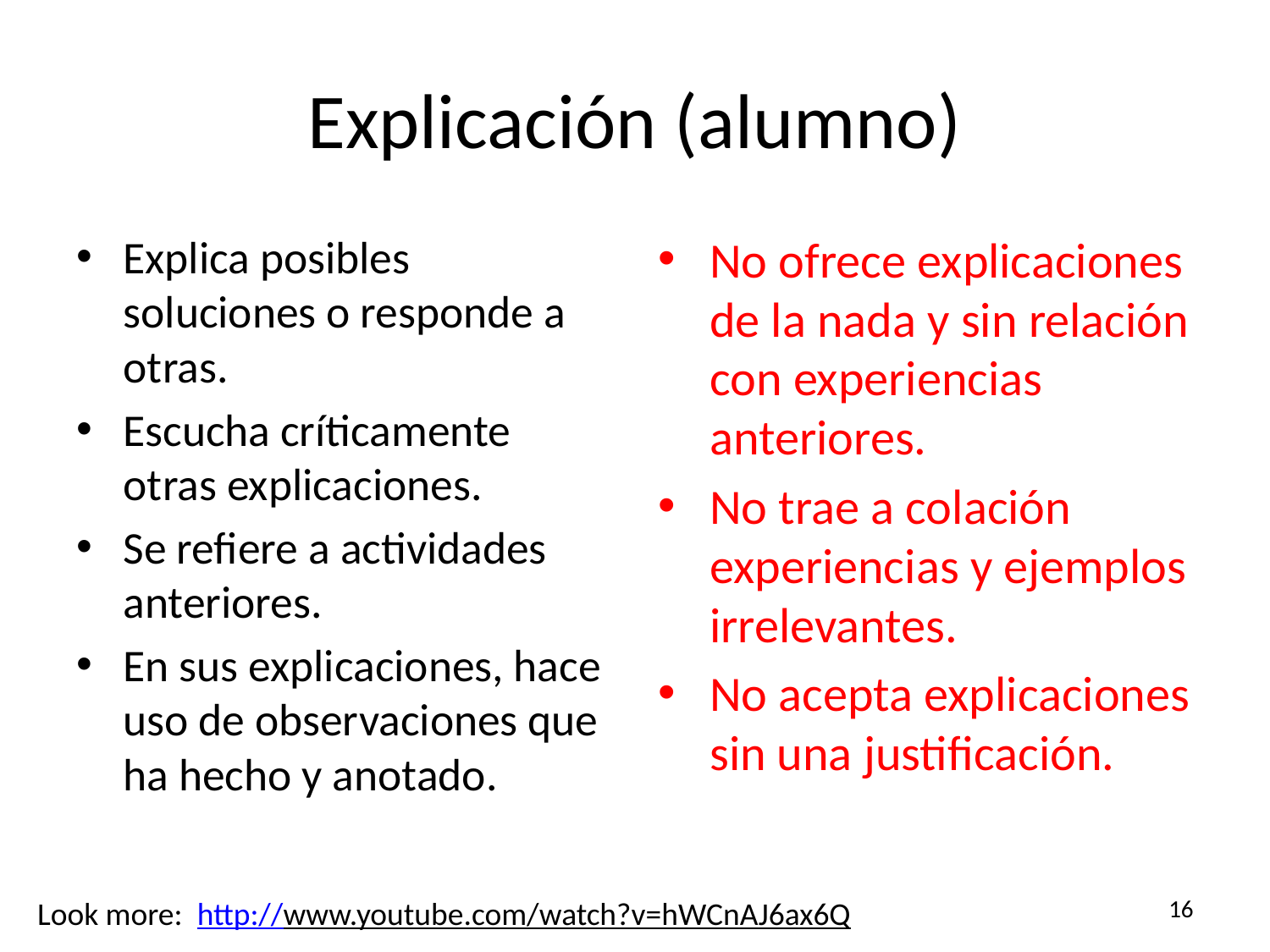

# Explicación (alumno)
Explica posibles soluciones o responde a otras.
Escucha críticamente otras explicaciones.
Se refiere a actividades anteriores.
En sus explicaciones, hace uso de observaciones que ha hecho y anotado.
No ofrece explicaciones de la nada y sin relación con experiencias anteriores.
No trae a colación experiencias y ejemplos irrelevantes.
No acepta explicaciones sin una justificación.
16
Look more:  http://www.youtube.com/watch?v=hWCnAJ6ax6Q